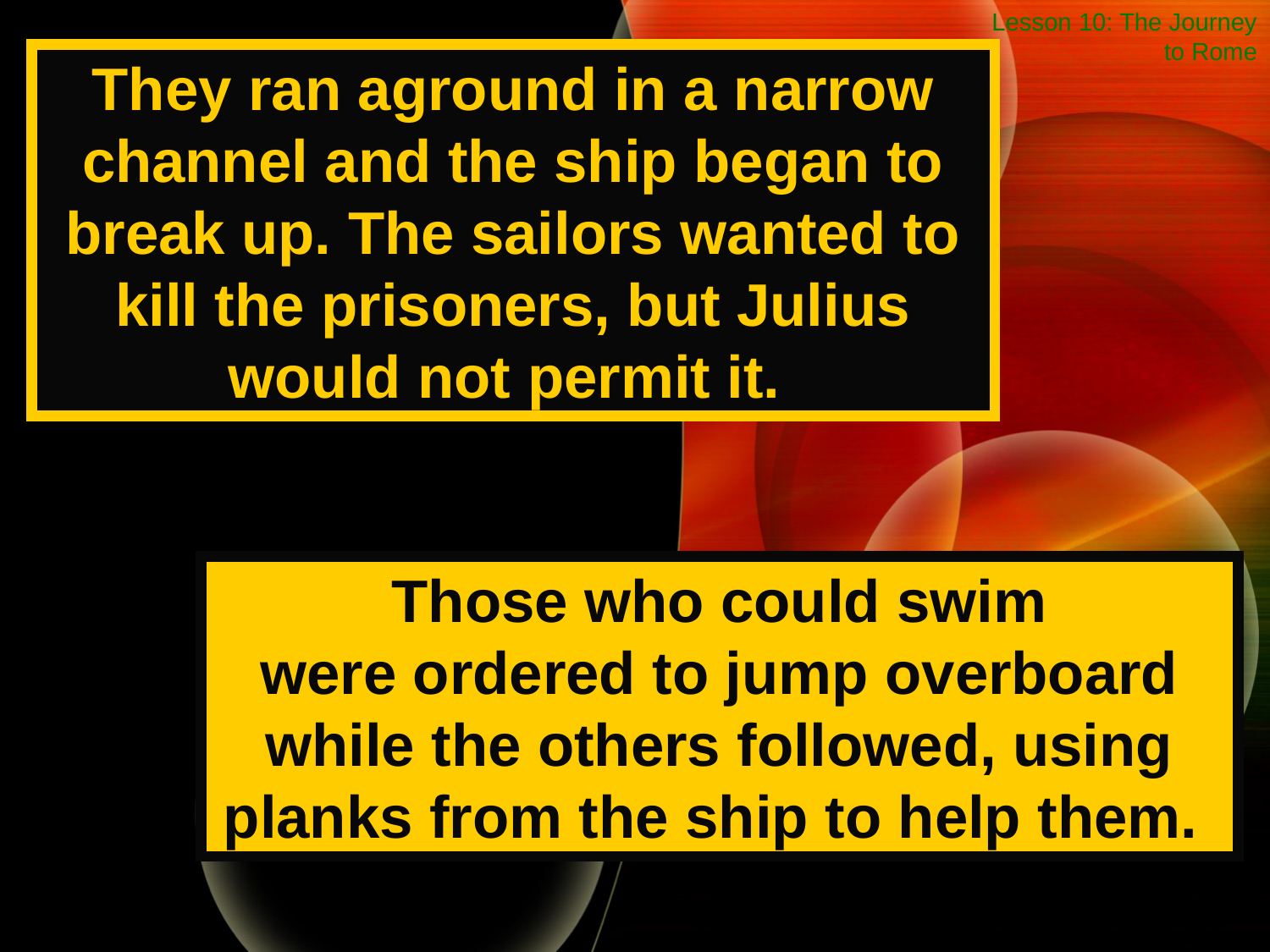

Lesson 10: The Journey to Rome
They ran aground in a narrow channel and the ship began to break up. The sailors wanted to kill the prisoners, but Julius would not permit it.
Those who could swim
were ordered to jump overboard while the others followed, using planks from the ship to help them.